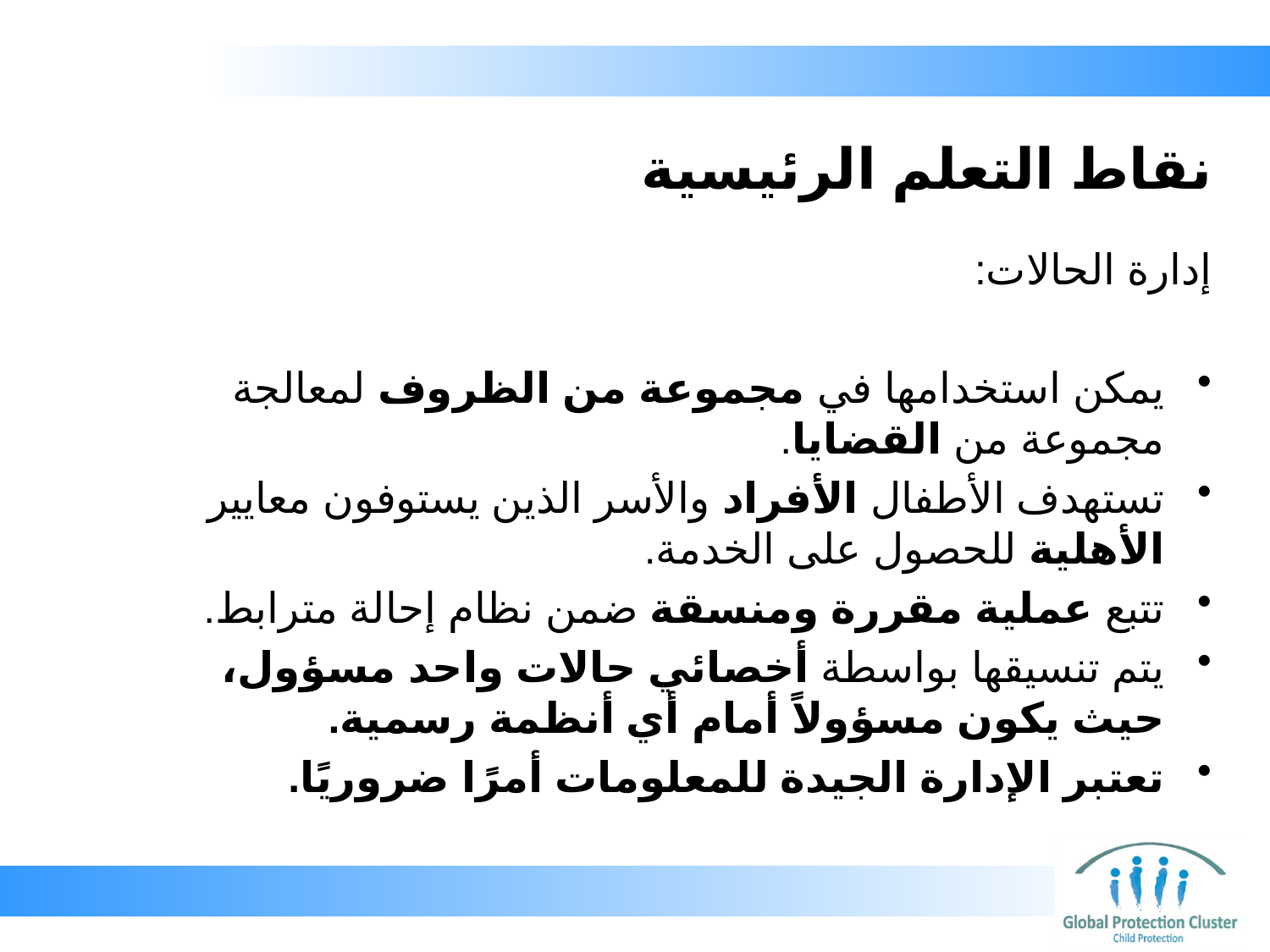

# نقاط التعلم الرئيسية
إدارة الحالات:

يمكن استخدامها في مجموعة من الظروف لمعالجة مجموعة من القضايا.
تستهدف الأطفال الأفراد والأسر الذين يستوفون معايير الأهلية للحصول على الخدمة.
تتبع عملية مقررة ومنسقة ضمن نظام إحالة مترابط.
يتم تنسيقها بواسطة أخصائي حالات واحد مسؤول، حيث يكون مسؤولاً أمام أي أنظمة رسمية.
تعتبر الإدارة الجيدة للمعلومات أمرًا ضروريًا.